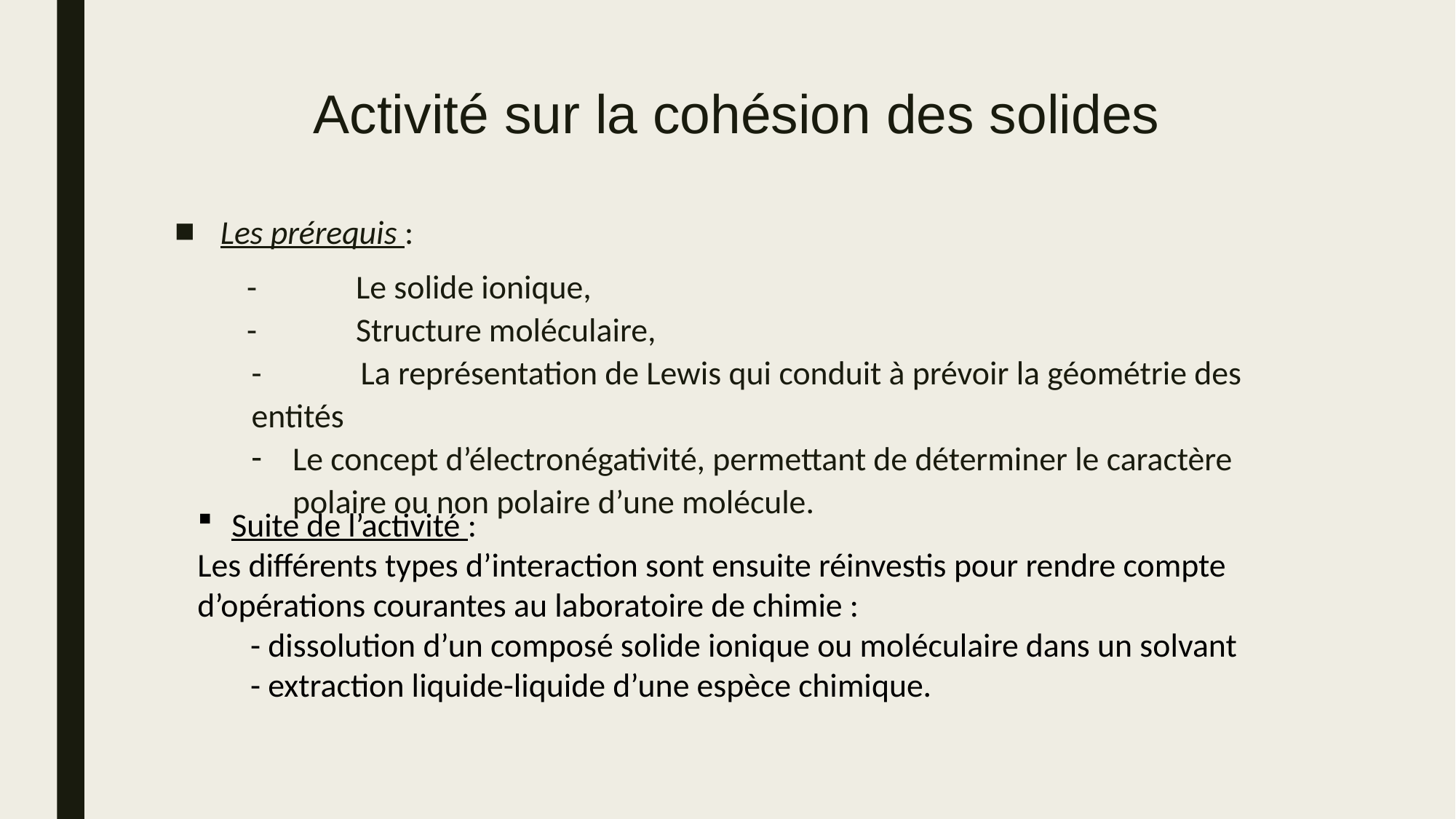

# Activité sur la cohésion des solides
Les prérequis :
- 	Le solide ionique,
-	Structure moléculaire,
-	La représentation de Lewis qui conduit à prévoir la géométrie des entités
Le concept d’électronégativité, permettant de déterminer le caractère polaire ou non polaire d’une molécule.

Suite de l’activité :
Les différents types d’interaction sont ensuite réinvestis pour rendre compte d’opérations courantes au laboratoire de chimie :
- dissolution d’un composé solide ionique ou moléculaire dans un solvant
- extraction liquide-liquide d’une espèce chimique.